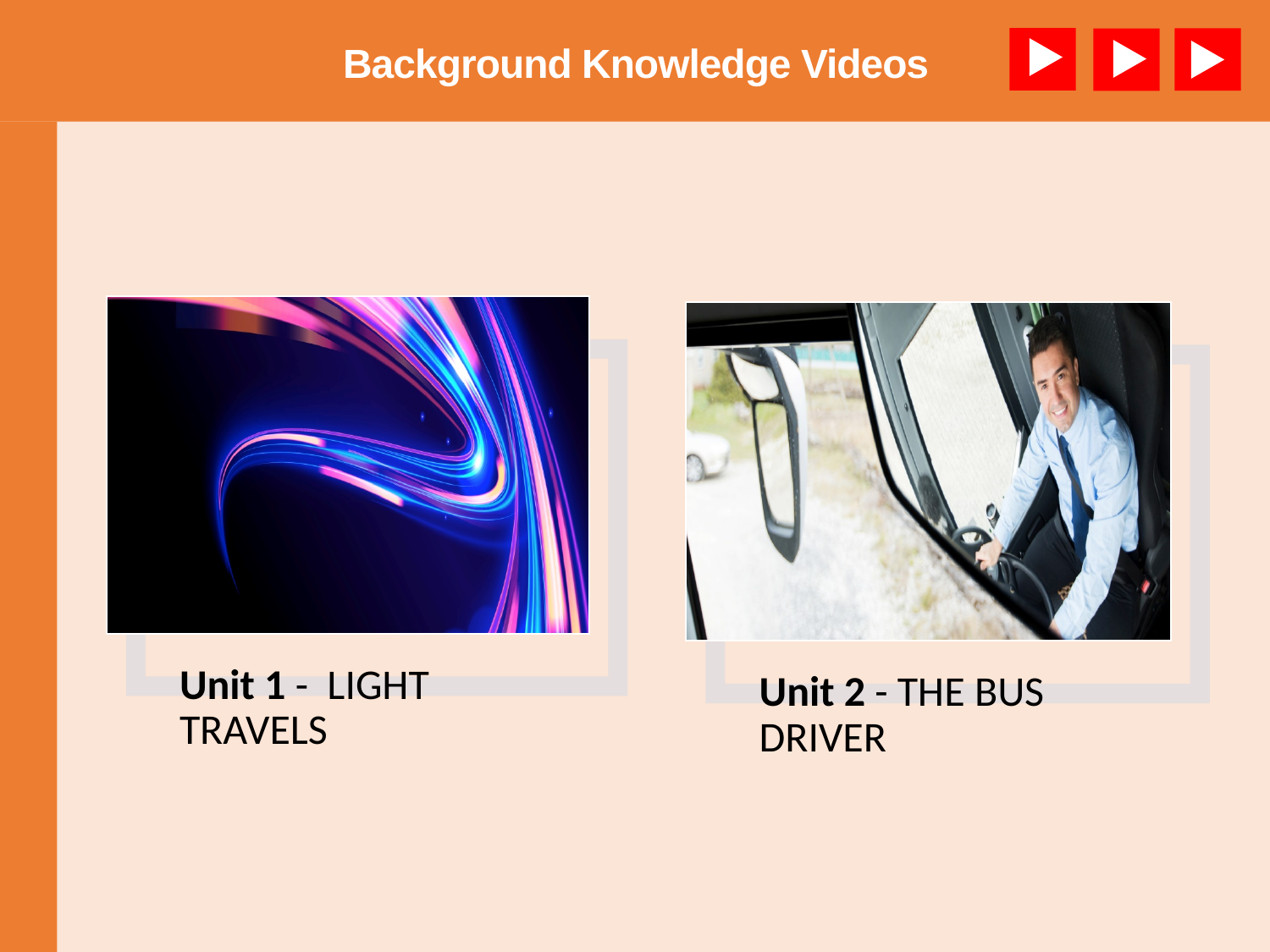

Background Knowledge Videos

Unit 1 -  LIGHT TRAVELS

Unit 2 - THE BUS DRIVER